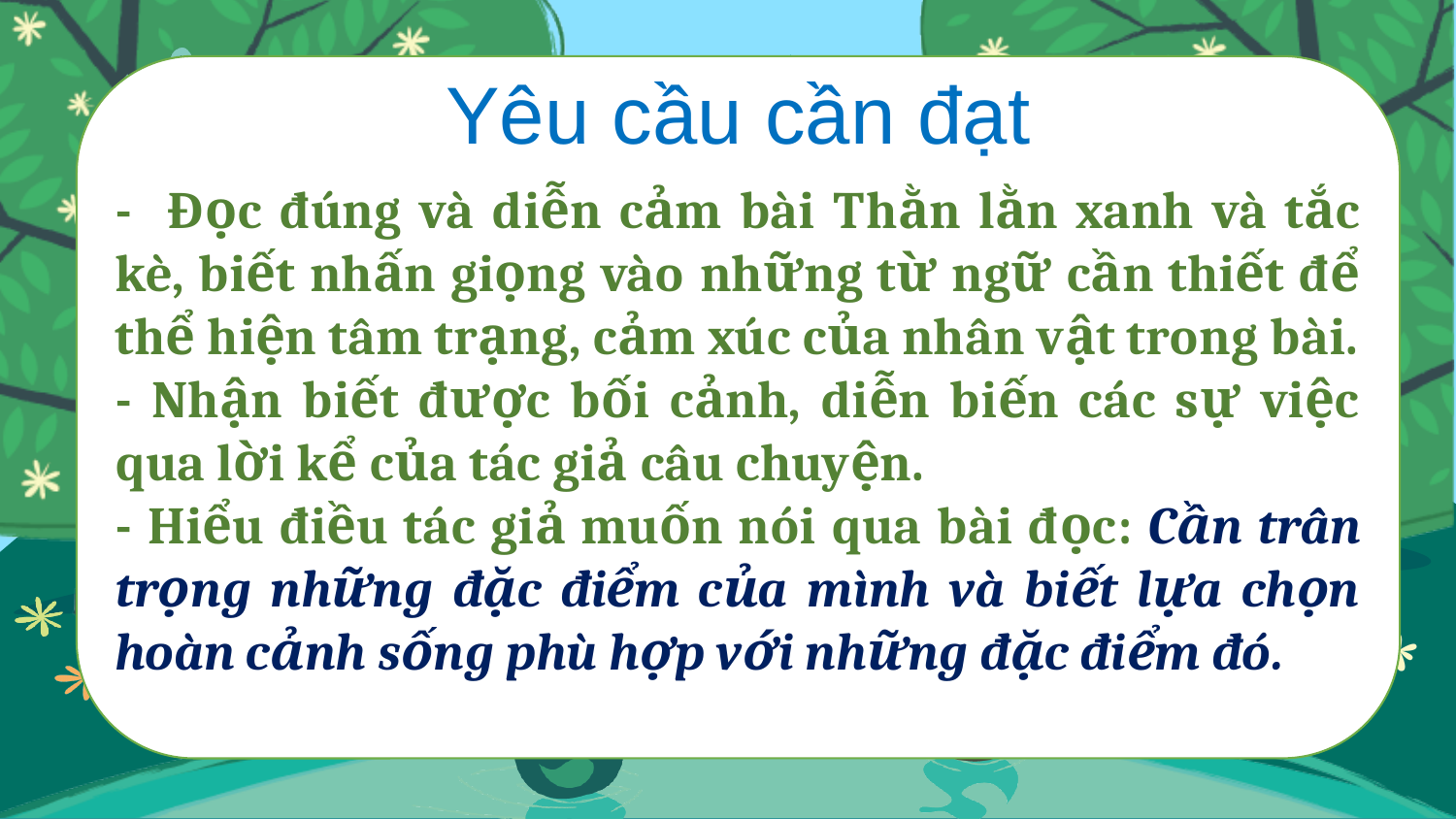

Yêu cầu cần đạt
-  Đọc đúng và diễn cảm bài Thằn lằn xanh và tắc kè, biết nhấn giọng vào những từ ngữ cần thiết để thể hiện tâm trạng, cảm xúc của nhân vật trong bài.
- Nhận biết được bối cảnh, diễn biến các sự việc qua lời kể của tác giả câu chuyện.
- Hiểu điều tác giả muốn nói qua bài đọc: Cần trân trọng những đặc điểm của mình và biết lựa chọn hoàn cảnh sống phù hợp với những đặc điểm đó.